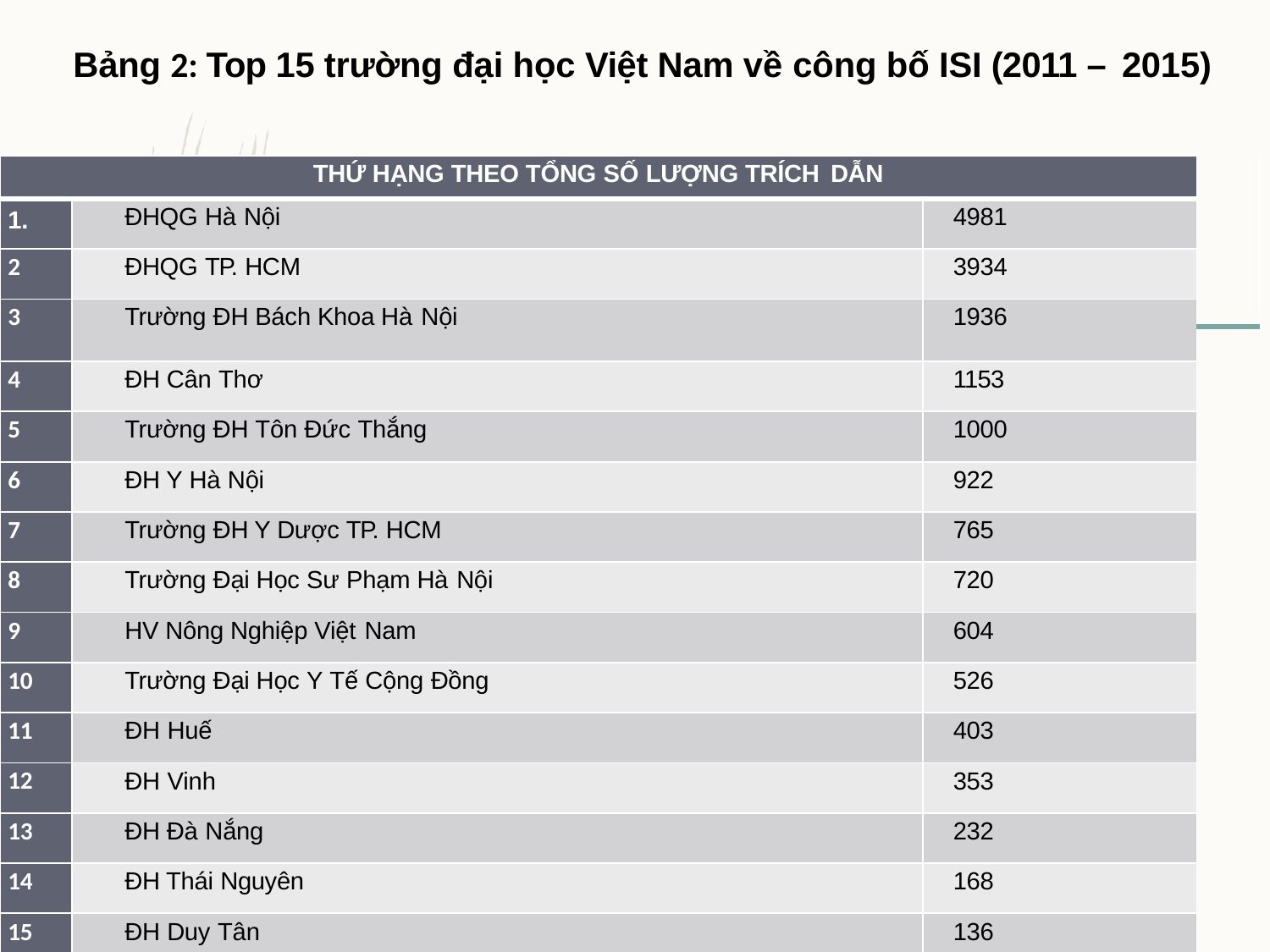

# Bảng 2: Top 15 trường đại học Việt Nam về công bố ISI (2011 – 2015)
| THỨ HẠNG THEO TỔNG SỐ LƯỢNG TRÍCH DẪN |  |  |  |
| --- | --- | --- | --- |
| 1. | ĐHQG Hà Nội | 4981 |  |
| 2 | ĐHQG TP. HCM | 3934 |  |
| 3 | Trường ĐH Bách Khoa Hà Nội | 1936 |  |
|  |  |  |  |
| 4 | ĐH Cân Thơ | 1153 |  |
| 5 | Trường ĐH Tôn Đức Thắng | 1000 |  |
| 6 | ĐH Y Hà Nội | 922 |  |
| 7 | Trường ĐH Y Dược TP. HCM | 765 |  |
| 8 | Trường Đại Học Sư Phạm Hà Nội | 720 |  |
| 9 | HV Nông Nghiệp Việt Nam | 604 |  |
| 10 | Trường Đại Học Y Tế Cộng Đồng | 526 |  |
| 11 | ĐH Huế | 403 |  |
| 12 | ĐH Vinh | 353 |  |
| 13 | ĐH Đà Nắng | 232 |  |
| 14 | ĐH Thái Nguyên | 168 |  |
| 15 | ĐH Duy Tân | 136 |  |